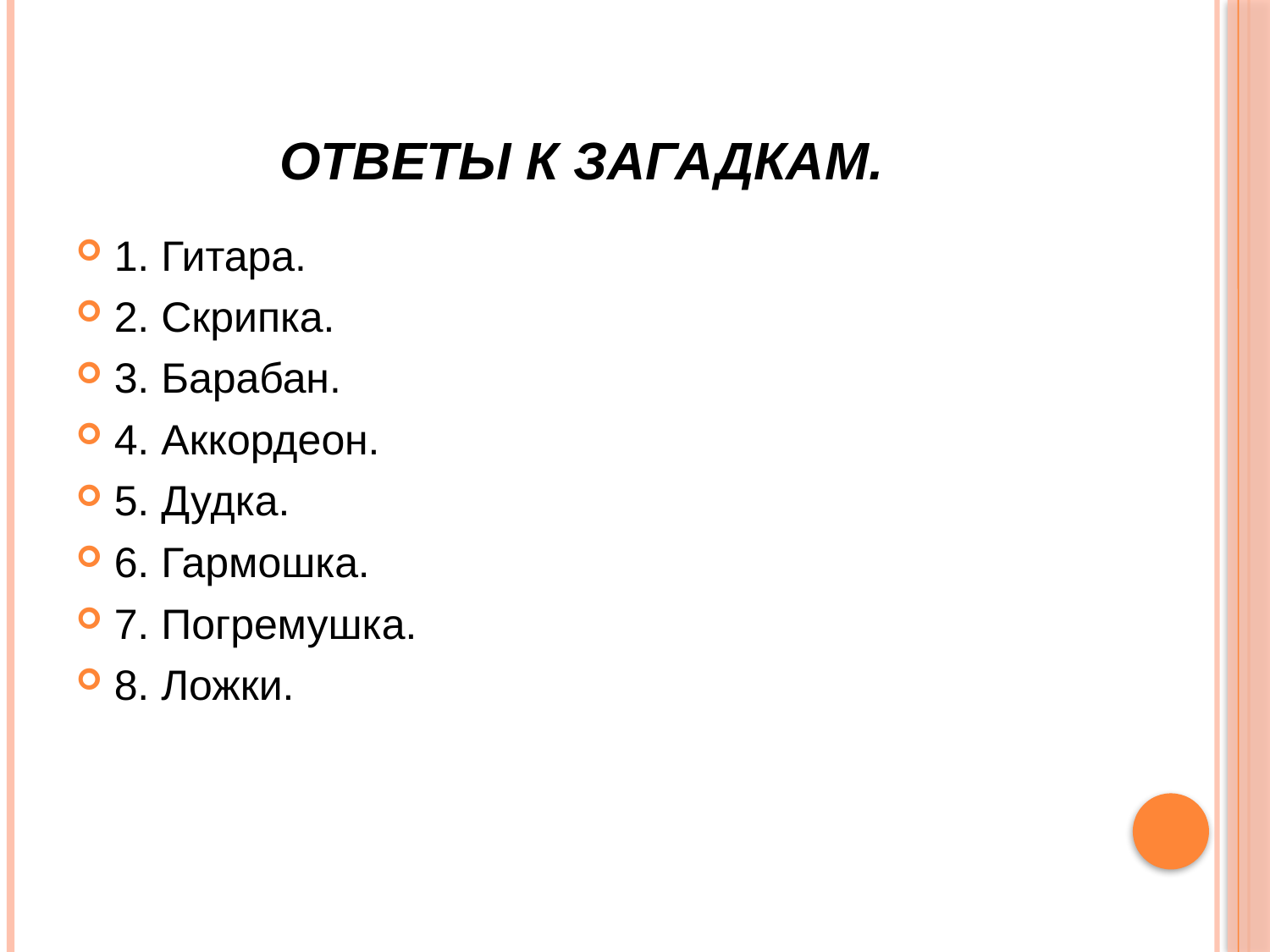

# Ответы к загадкам.
1. Гитара.
2. Скрипка.
3. Барабан.
4. Аккордеон.
5. Дудка.
6. Гармошка.
7. Погремушка.
8. Ложки.